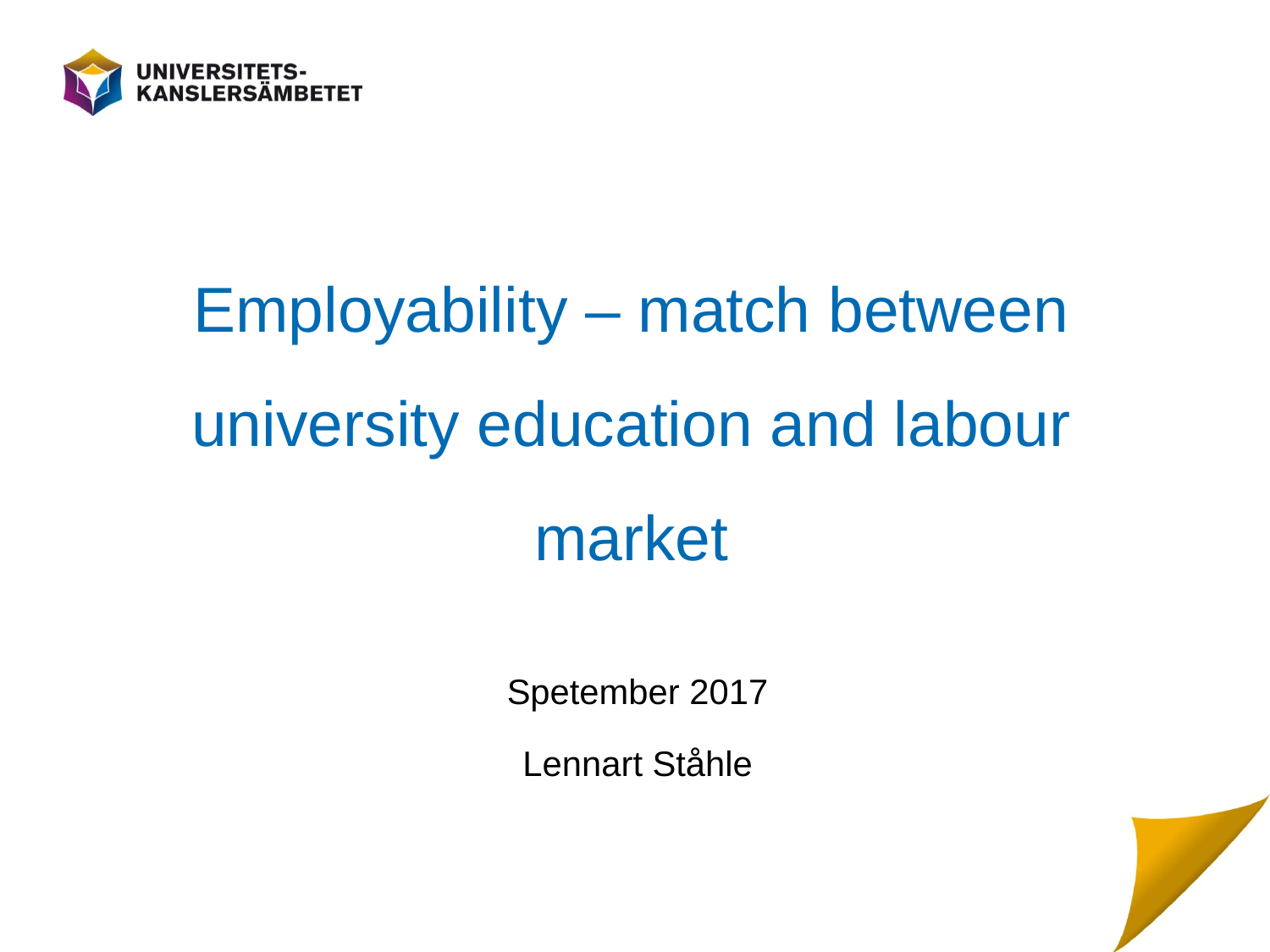

# Employability – match between university education and labour market

Spetember 2017
Lennart Ståhle